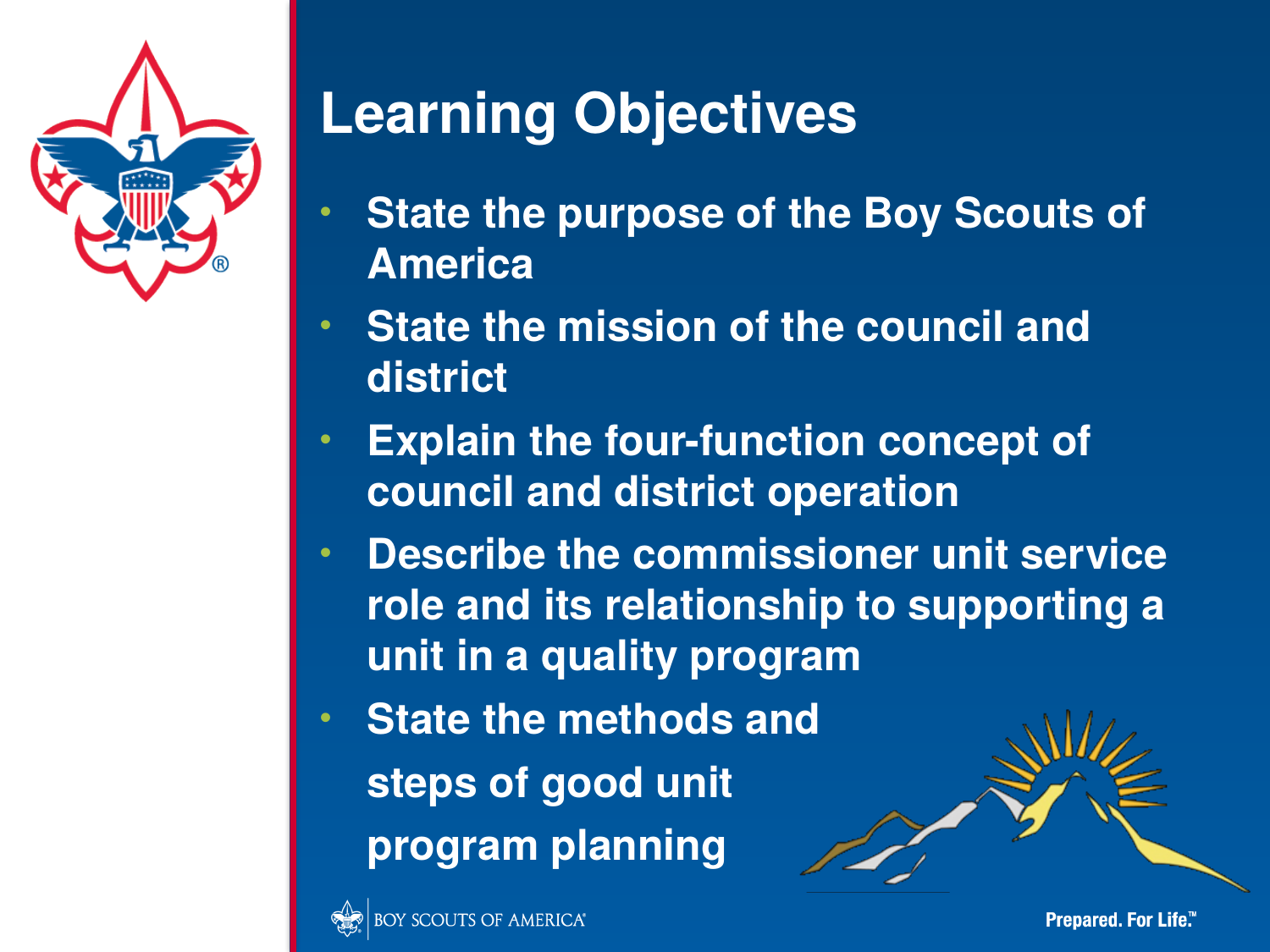

Learning Objectives
State the purpose of the Boy Scouts of America
State the mission of the council and district
Explain the four-function concept of council and district operation
Describe the commissioner unit service role and its relationship to supporting a unit in a quality program
State the methods and
    steps of good unit
    program planning